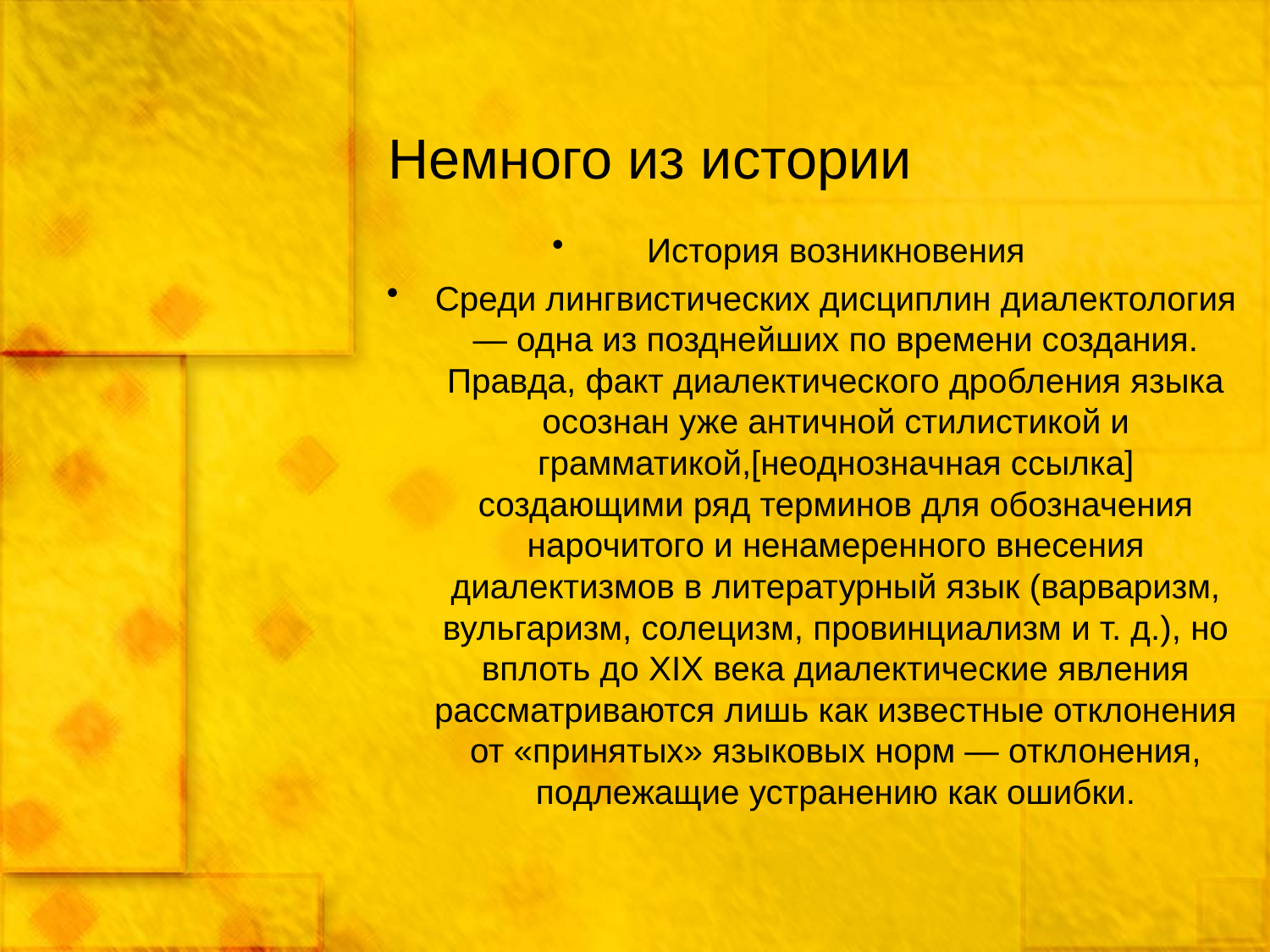

# Немного из истории
История возникновения
Среди лингвистических дисциплин диалектология — одна из позднейших по времени создания. Правда, факт диалектического дробления языка осознан уже античной стилистикой и грамматикой,[неоднозначная ссылка] создающими ряд терминов для обозначения нарочитого и ненамеренного внесения диалектизмов в литературный язык (варваризм, вульгаризм, солецизм, провинциализм и т. д.), но вплоть до XIX века диалектические явления рассматриваются лишь как известные отклонения от «принятых» языковых норм — отклонения, подлежащие устранению как ошибки.